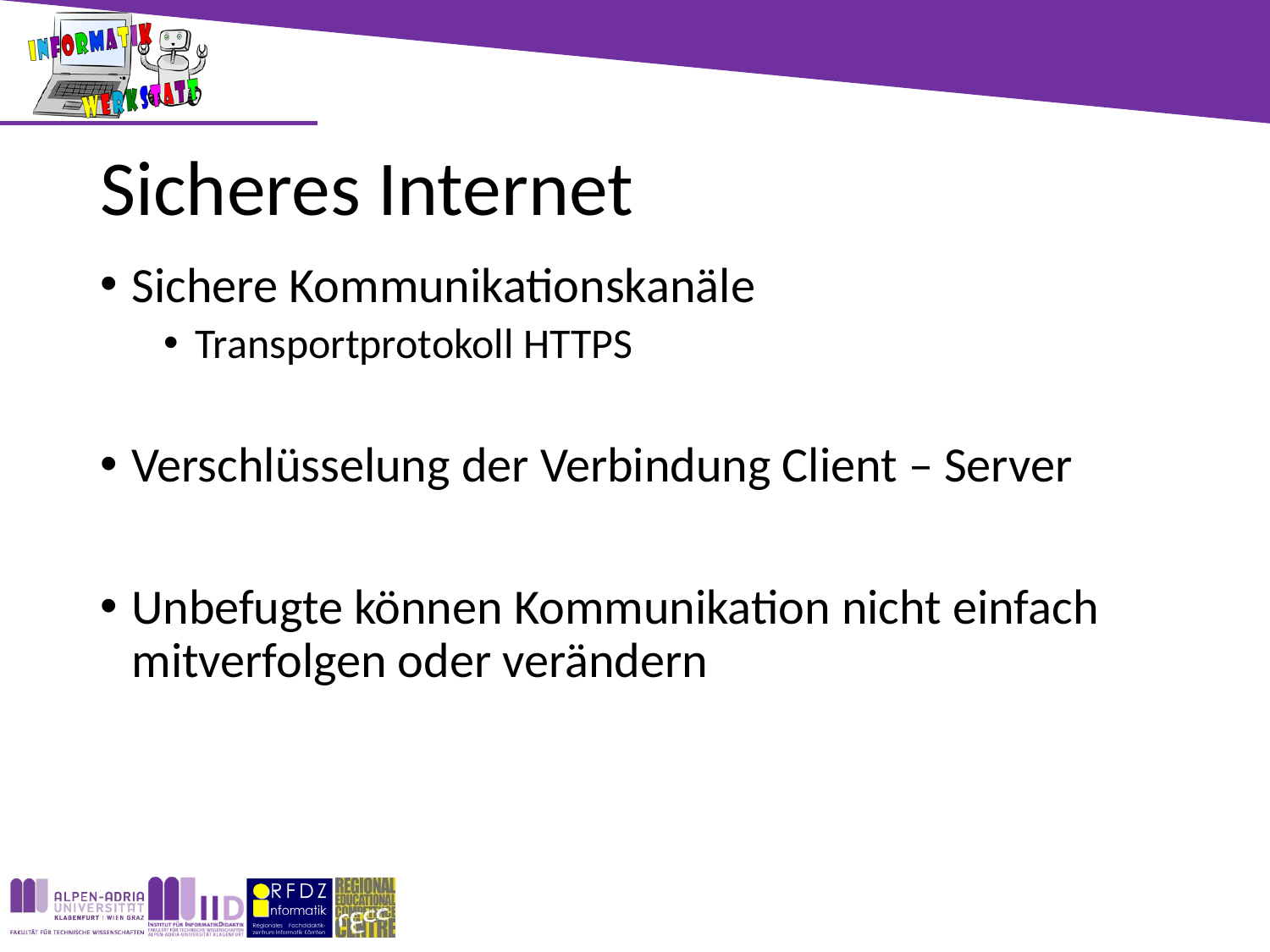

# Sicheres Internet
Sichere Kommunikationskanäle
Transportprotokoll HTTPS

Verschlüsselung der Verbindung Client – Server

Unbefugte können Kommunikation nicht einfach mitverfolgen oder verändern